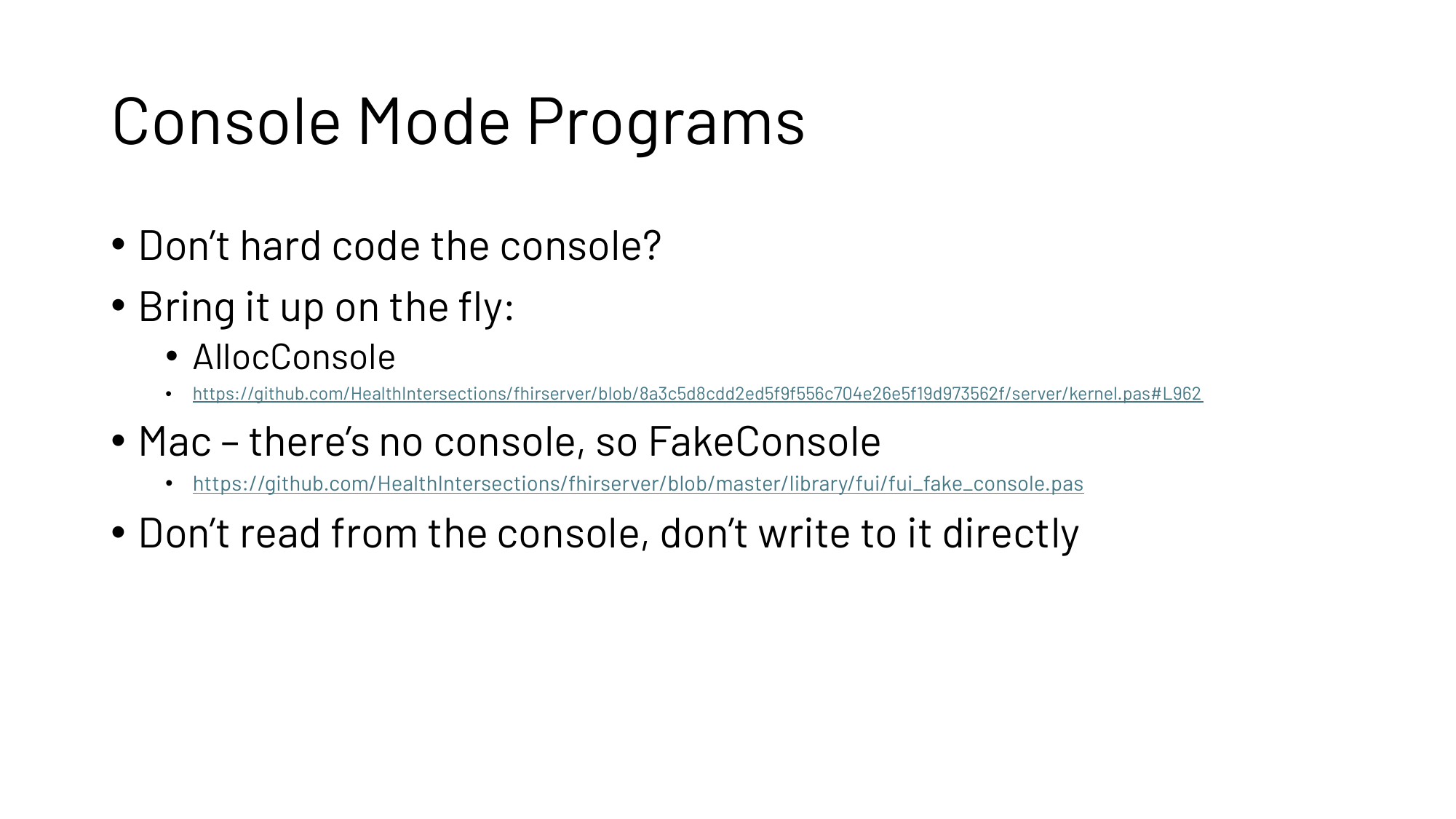

# Console Mode Programs
Don’t hard code the console?
Bring it up on the fly:
AllocConsole
https://github.com/HealthIntersections/fhirserver/blob/8a3c5d8cdd2ed5f9f556c704e26e5f19d973562f/server/kernel.pas#L962
Mac – there’s no console, so FakeConsole
https://github.com/HealthIntersections/fhirserver/blob/master/library/fui/fui_fake_console.pas
Don’t read from the console, don’t write to it directly